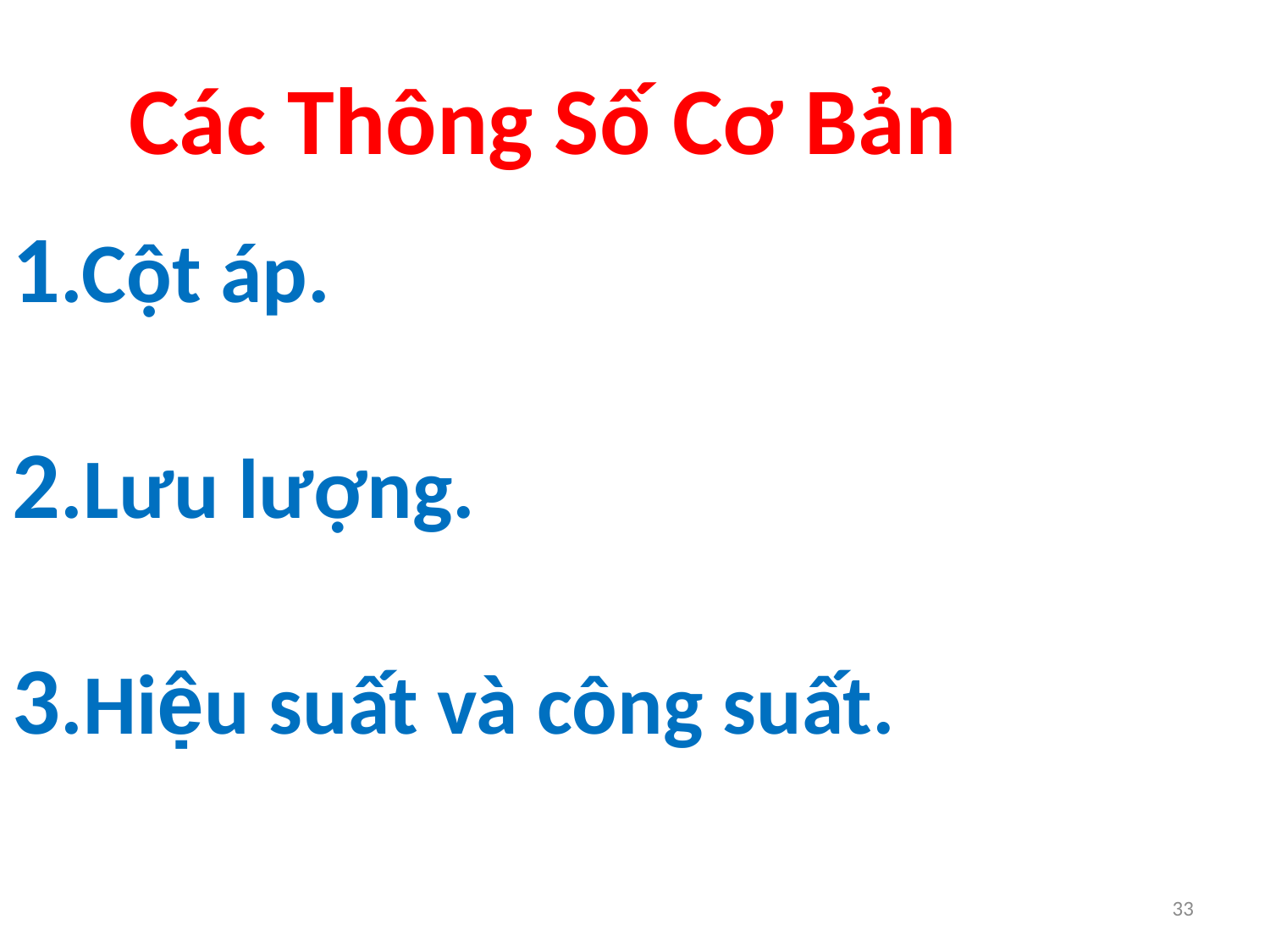

Các Thông Số Cơ Bản
1.Cột áp.

2.Lưu lượng.

3.Hiệu suất và công suất.
33